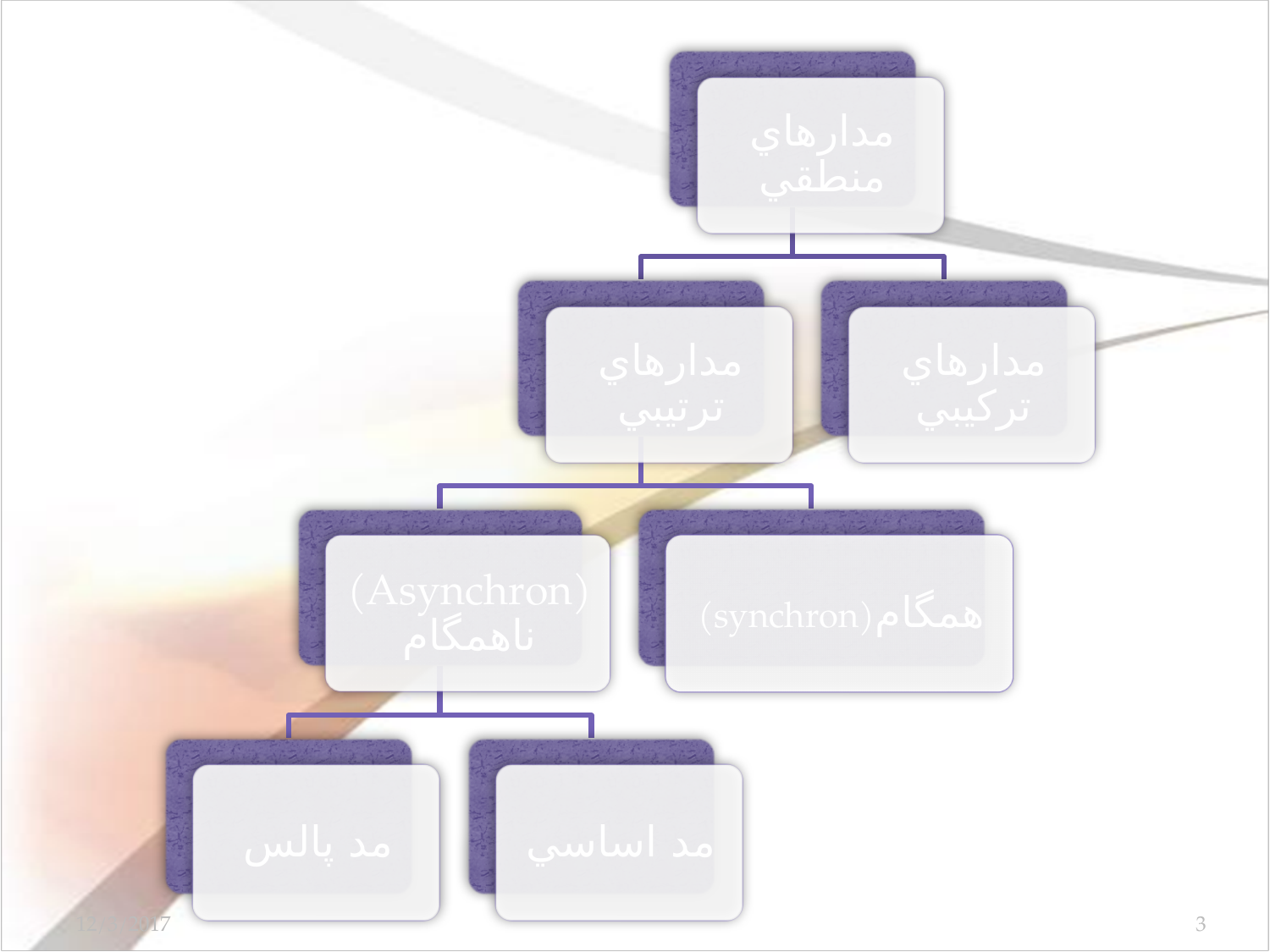

مدارهاي منطقي
مدارهاي ترتيبي
(Asynchron)ناهمگام
مد پالس
مد اساسي
(synchron)همگام
مدارهاي ترکيبي
12/3/2017
3